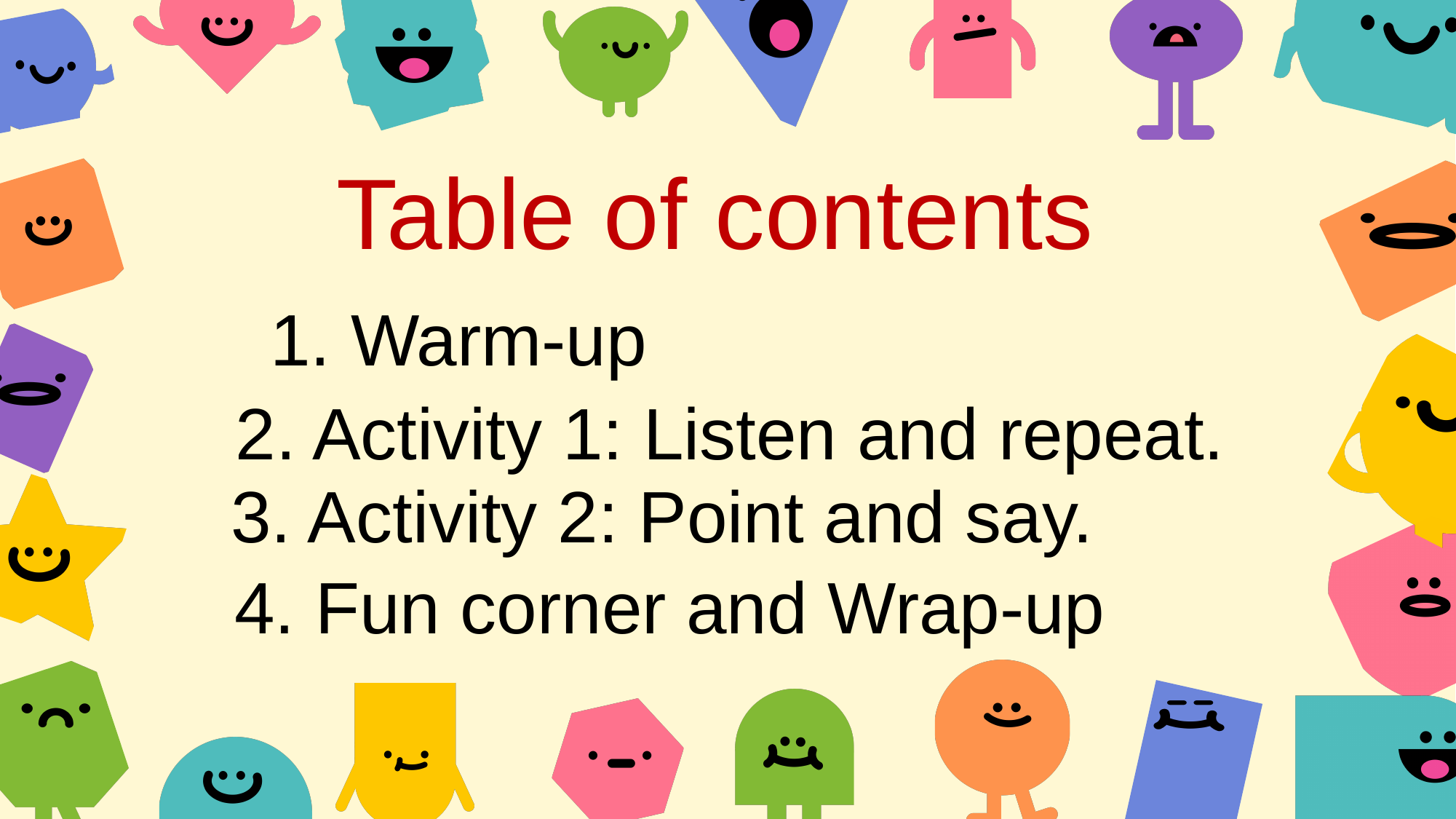

Table of contents
1. Warm-up

2. Activity 1: Listen and repeat.
3. Activity 2: Point and say.

4. Fun corner and Wrap-up